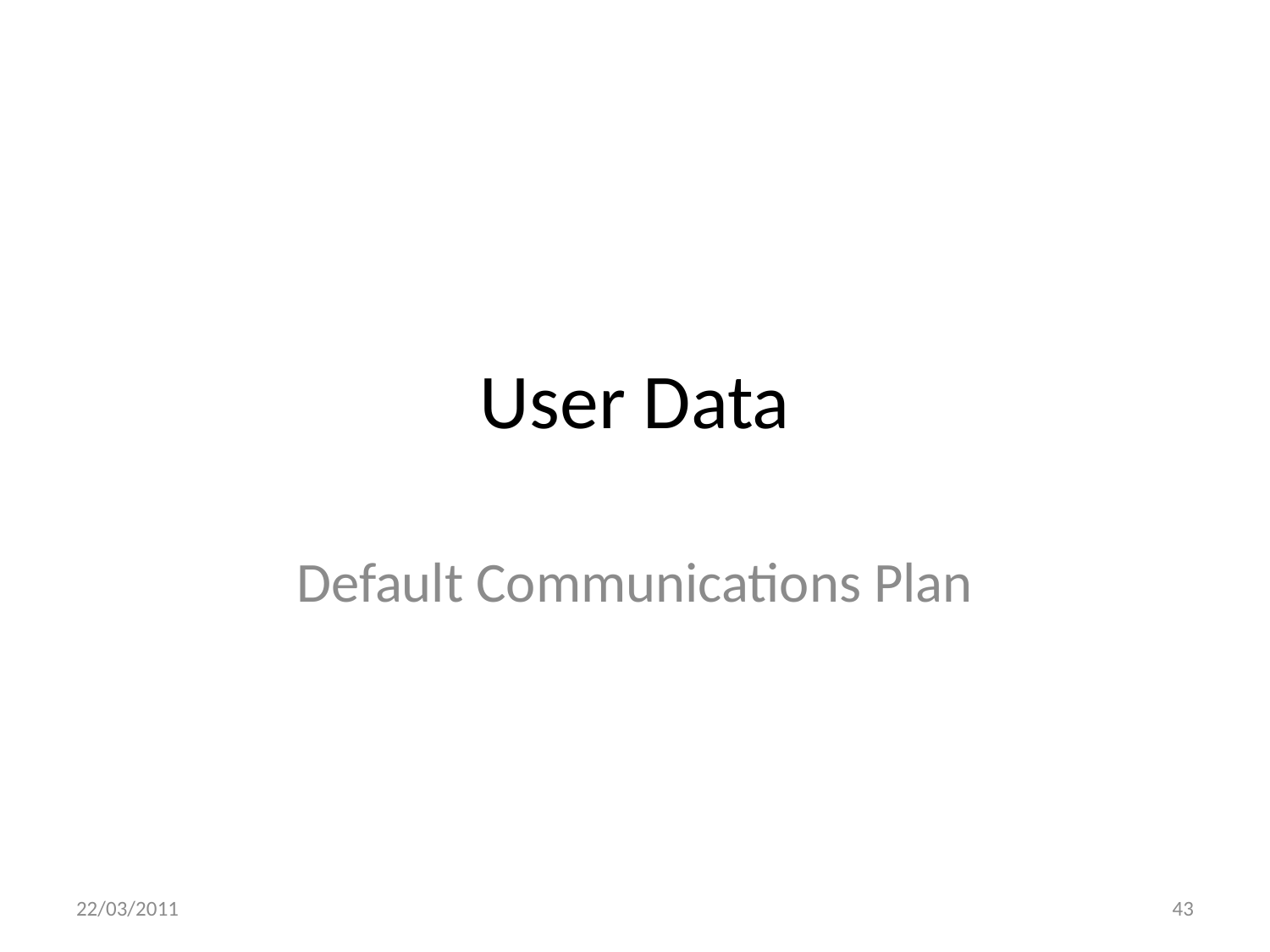

# User Data
Default Communications Plan
22/03/2011
43